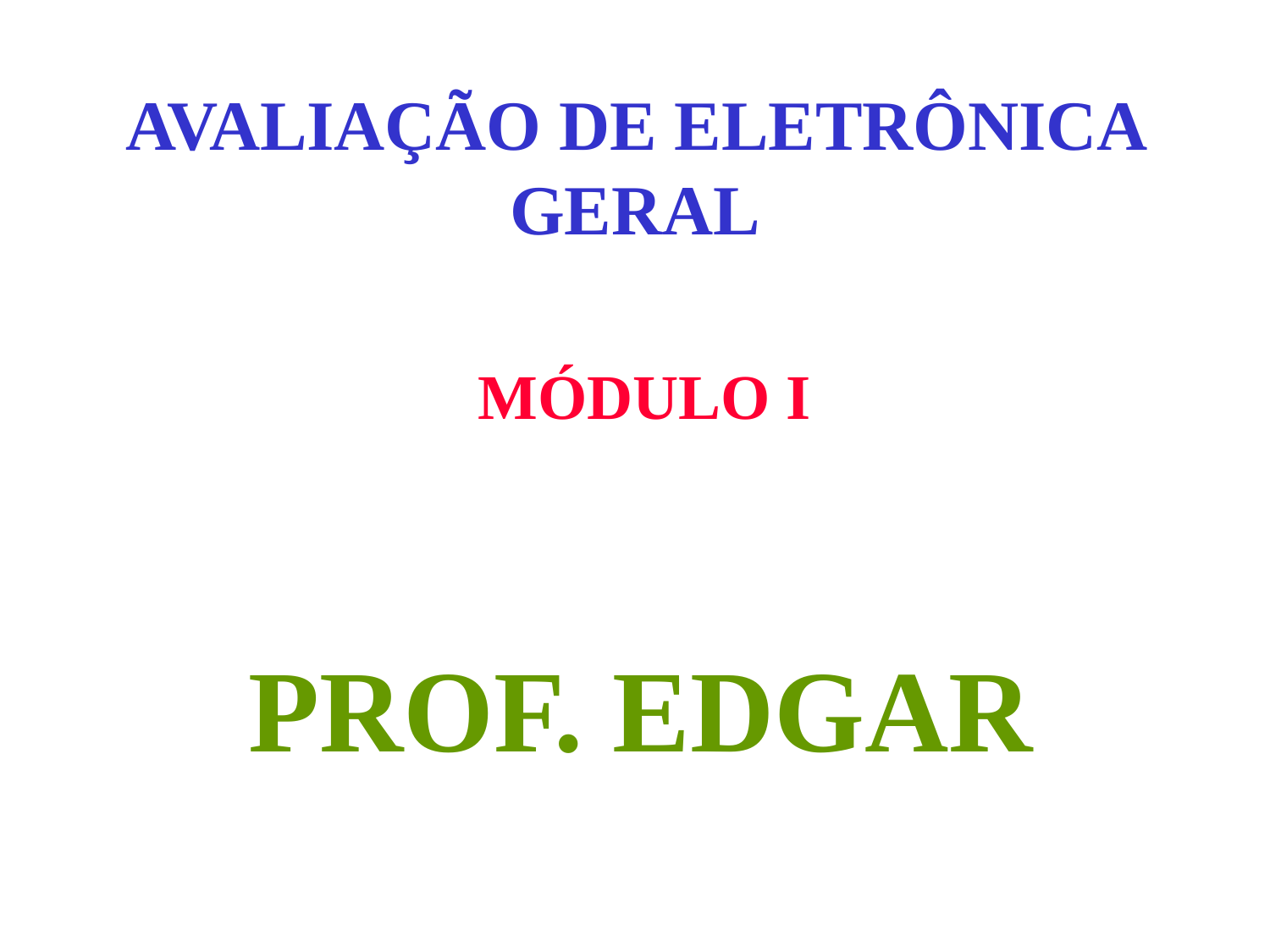

# AVALIAÇÃO DE ELETRÔNICA GERAL
MÓDULO I
PROF. EDGAR